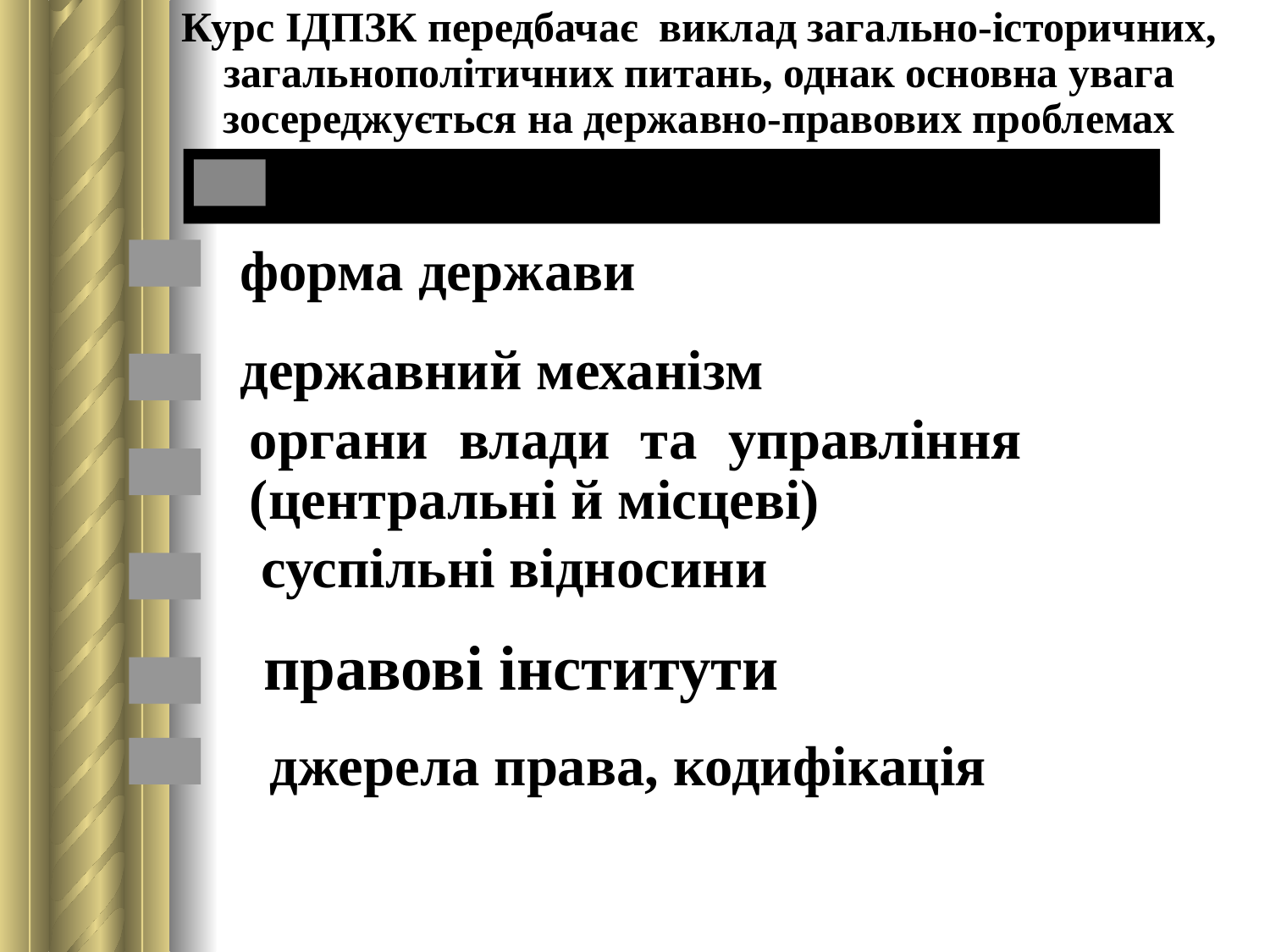

Курс ІДПЗК передбачає  виклад загально-історичних, загальнополітичних питань, однак основна увага зосереджується на державно-правових проблемах
форма держави
державний механізм
органи влади та управління (центральні й місцеві)
суспільні відносини
правові інститути
джерела права, кодифікація